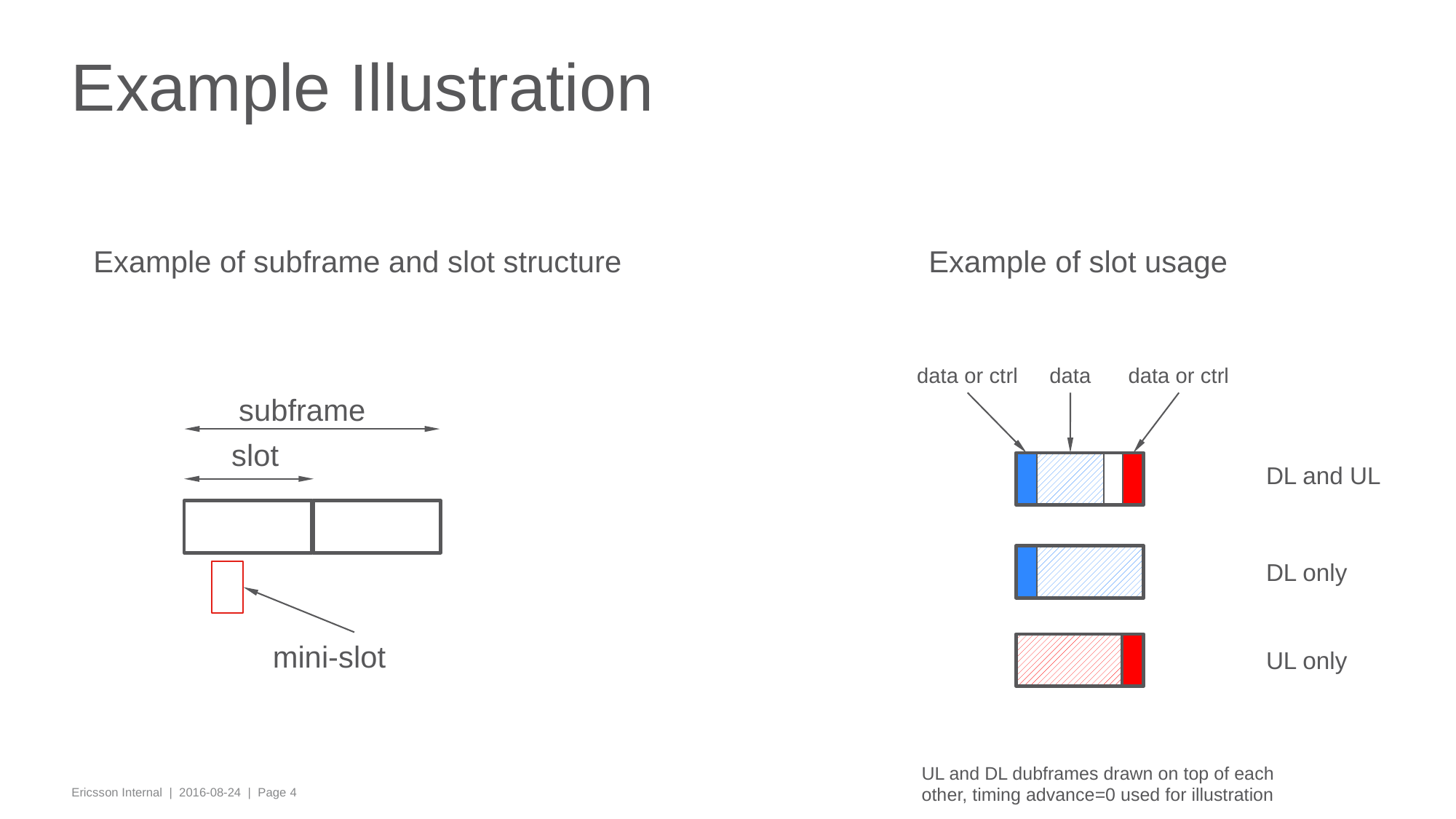

# Example Illustration
Example of subframe and slot structure
Example of slot usage
data or ctrl
data
data or ctrl
subframe
slot

DL and UL

DL only

mini-slot

UL only
UL and DL dubframes drawn on top of each other, timing advance=0 used for illustration